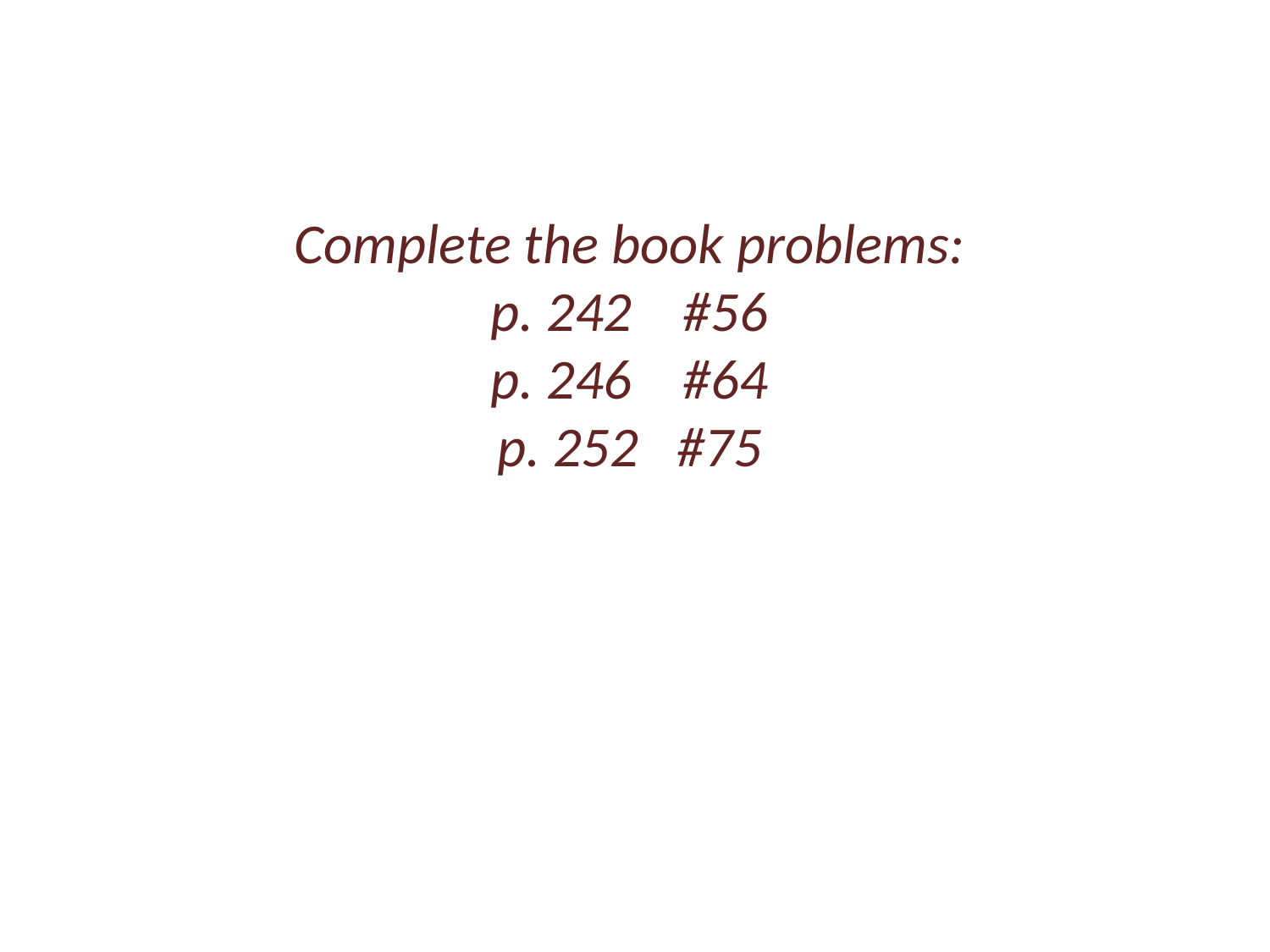

Complete the book problems:
p. 242    #56
p. 246    #64
p. 252   #75